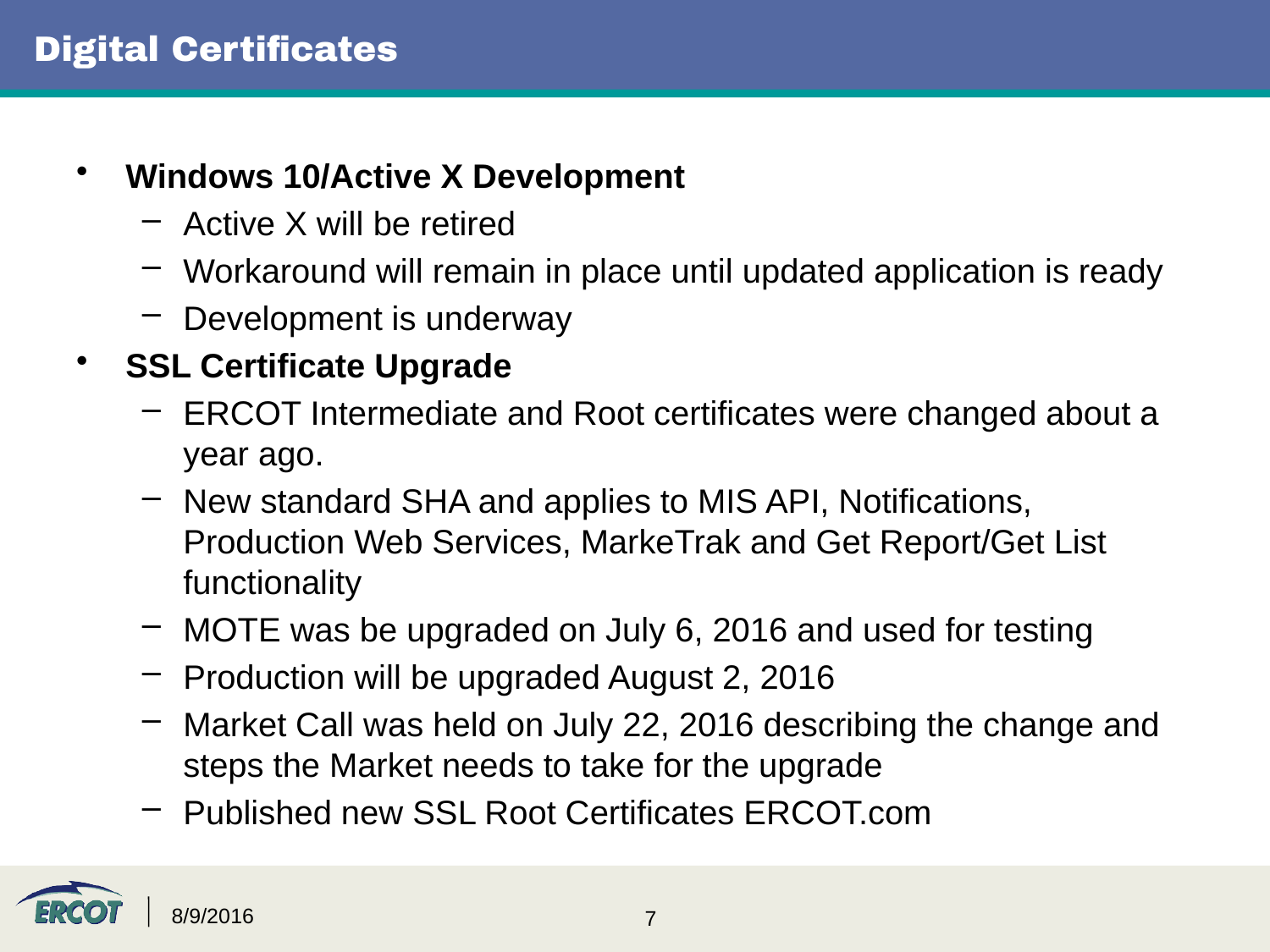

# Digital Certificates
Windows 10/Active X Development
Active X will be retired
Workaround will remain in place until updated application is ready
Development is underway
SSL Certificate Upgrade
ERCOT Intermediate and Root certificates were changed about a year ago.
New standard SHA and applies to MIS API, Notifications, Production Web Services, MarkeTrak and Get Report/Get List functionality
MOTE was be upgraded on July 6, 2016 and used for testing
Production will be upgraded August 2, 2016
Market Call was held on July 22, 2016 describing the change and steps the Market needs to take for the upgrade
Published new SSL Root Certificates ERCOT.com

8/9/2016